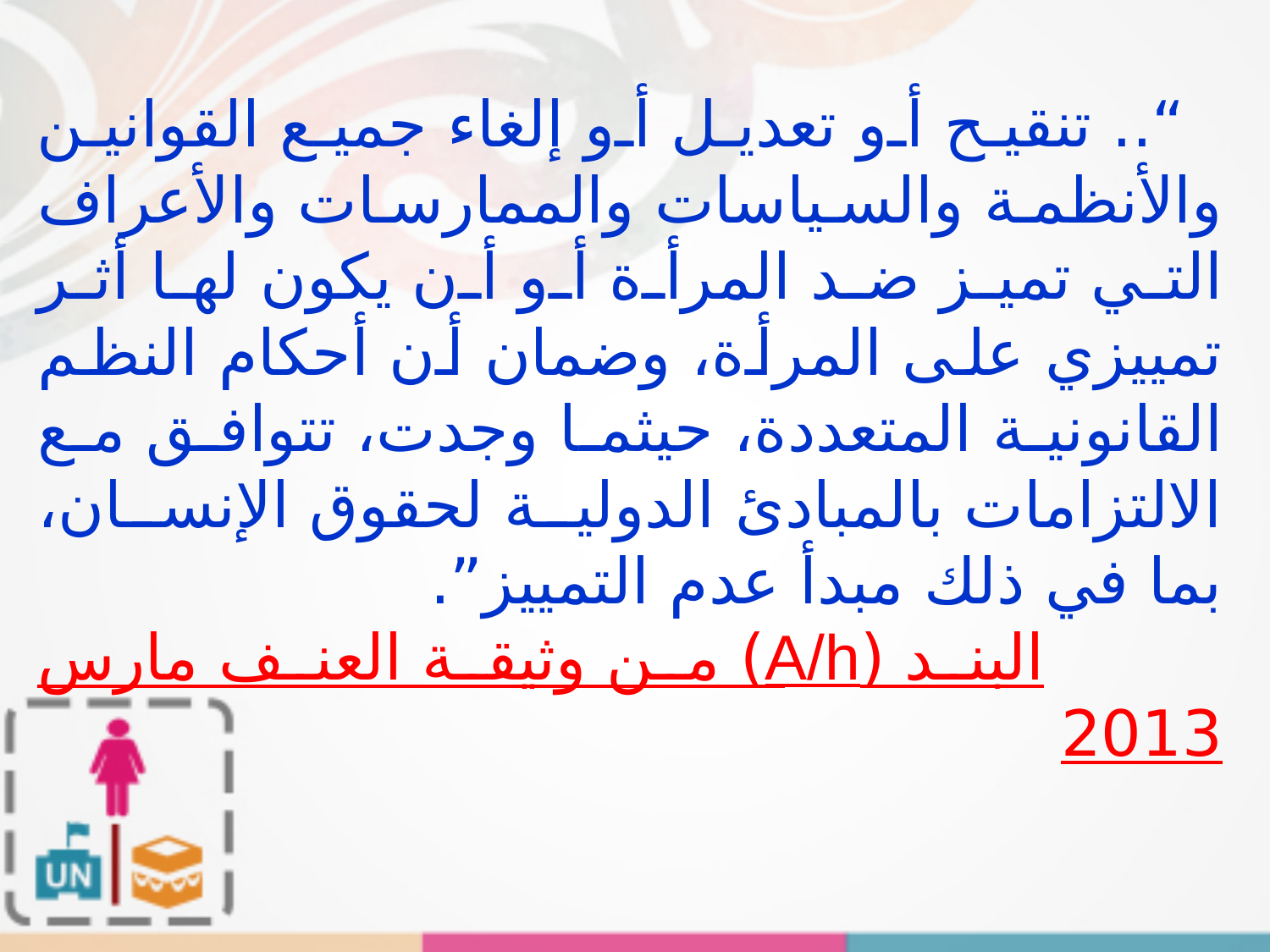

“.. تنقيح أو تعديل أو إلغاء جميع القوانين والأنظمة والسياسات والممارسات والأعراف التي تميز ضد المرأة أو أن يكون لها أثر تمييزي على المرأة، وضمان أن أحكام النظم القانونية المتعددة، حيثما وجدت، تتوافق مع الالتزامات بالمبادئ الدولية لحقوق الإنسان، بما في ذلك مبدأ عدم التمييز”.
       البند (A/h) من وثيقة العنف مارس 2013